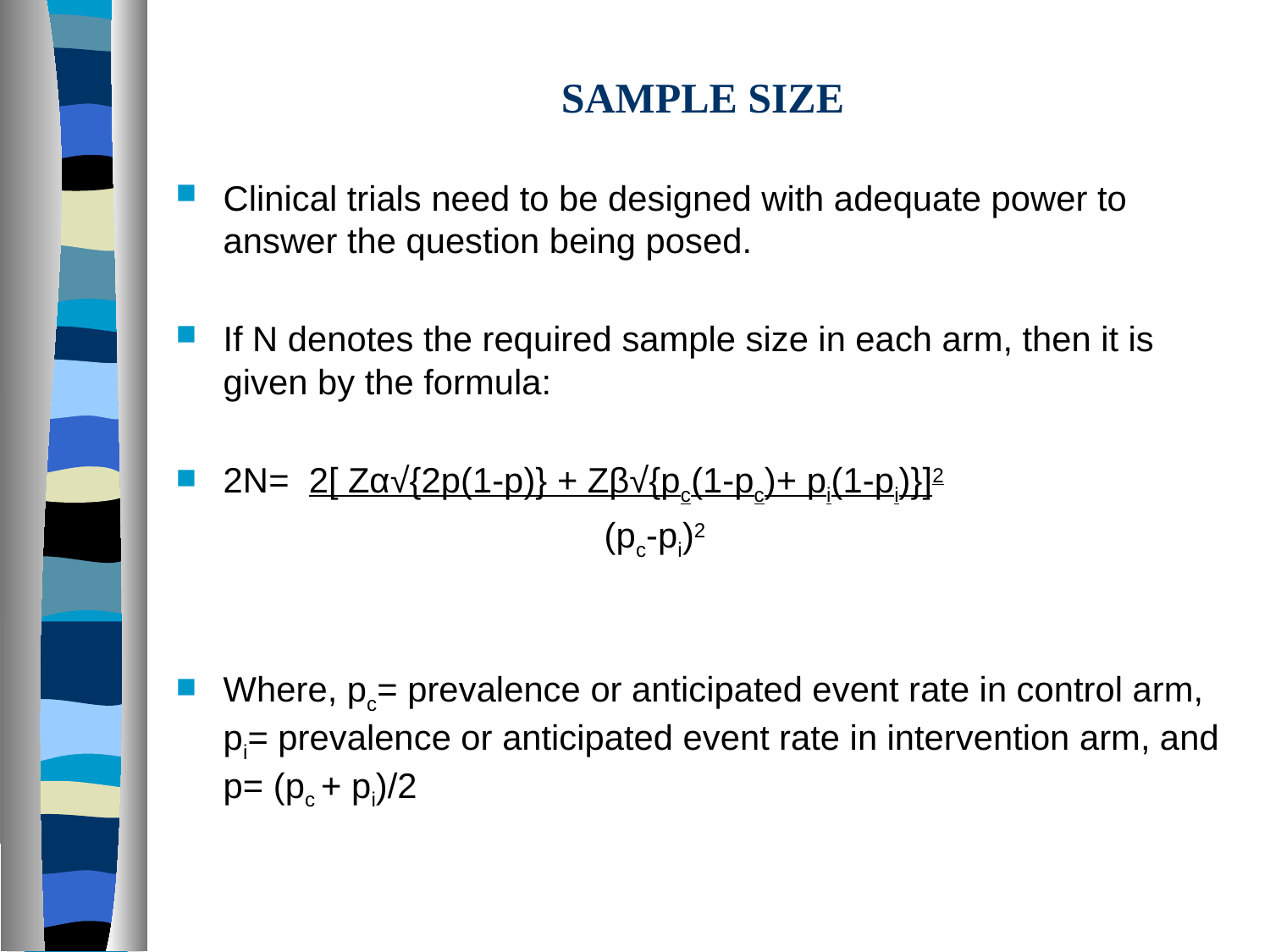

# SAMPLE SIZE
Clinical trials need to be designed with adequate power to answer the question being posed.

If N denotes the required sample size in each arm, then it is given by the formula:

2N=  2[ Zα√{2p(1-p)} + Zβ√{pc(1-pc)+ pi(1-pi)}]2
        			(pc-pi)2

Where, pc= prevalence or anticipated event rate in control arm, pi= prevalence or anticipated event rate in intervention arm, and p= (pc + pi)/2